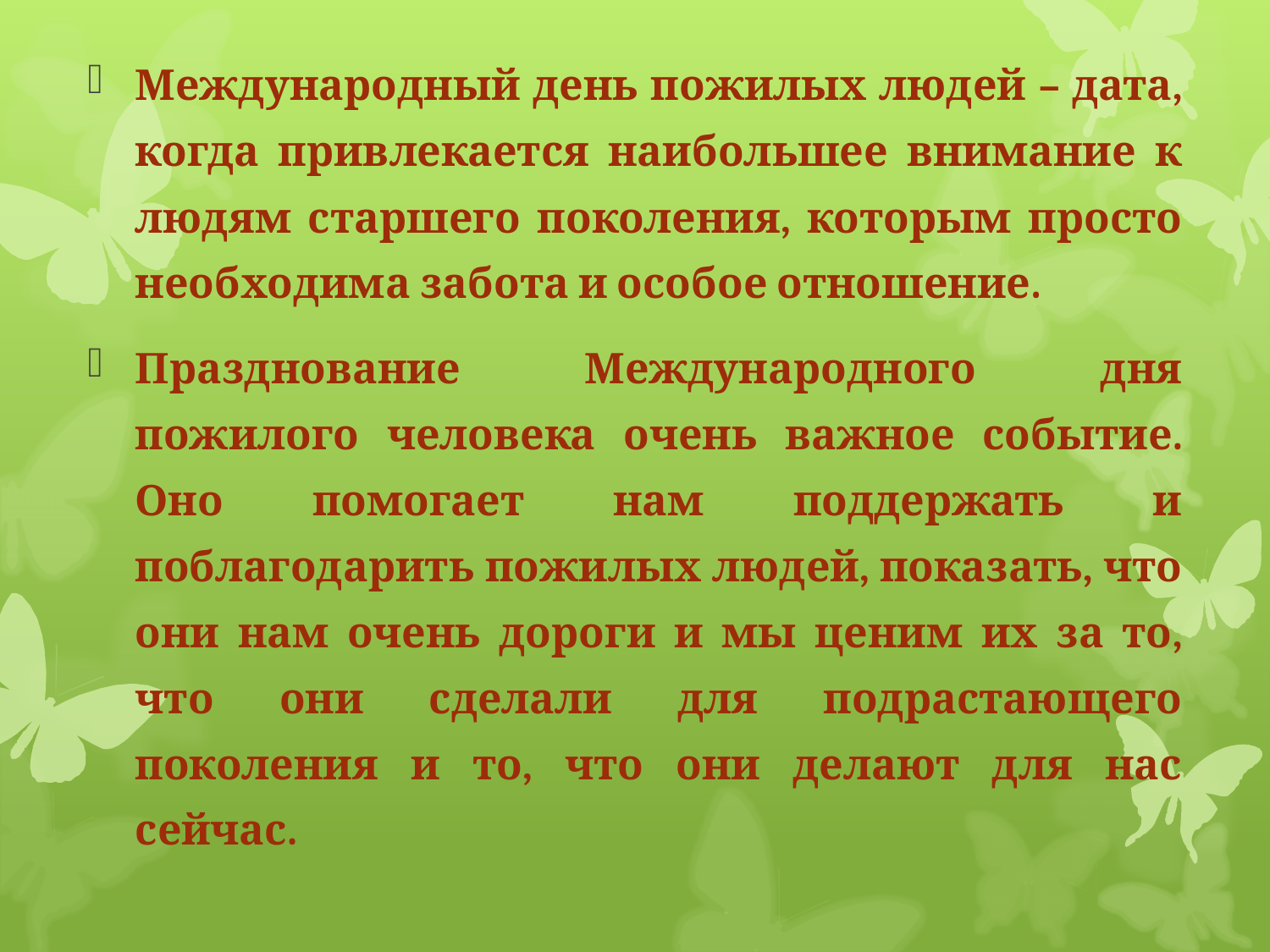

Международный день пожилых людей – дата, когда привлекается наибольшее внимание к людям старшего поколения, которым просто необходима забота и особое отношение.
Празднование Международного дня пожилого человека очень важное событие. Оно помогает нам поддержать и поблагодарить пожилых людей, показать, что они нам очень дороги и мы ценим их за то, что они сделали для подрастающего поколения и то, что они делают для нас сейчас.